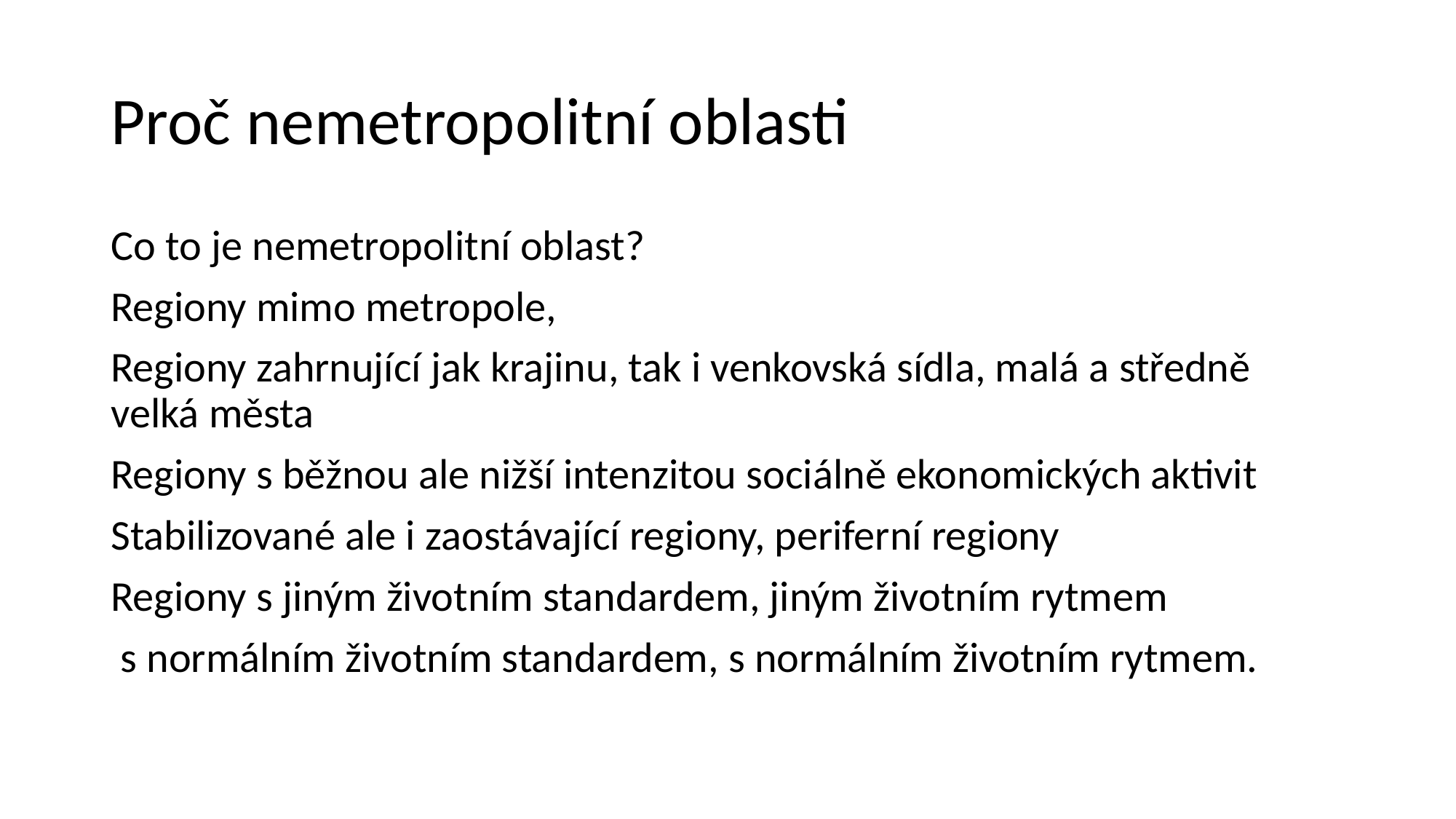

# Proč nemetropolitní oblasti
Co to je nemetropolitní oblast?
Regiony mimo metropole,
Regiony zahrnující jak krajinu, tak i venkovská sídla, malá a středně velká města
Regiony s běžnou ale nižší intenzitou sociálně ekonomických aktivit
Stabilizované ale i zaostávající regiony, periferní regiony
Regiony s jiným životním standardem, jiným životním rytmem
 s normálním životním standardem, s normálním životním rytmem.